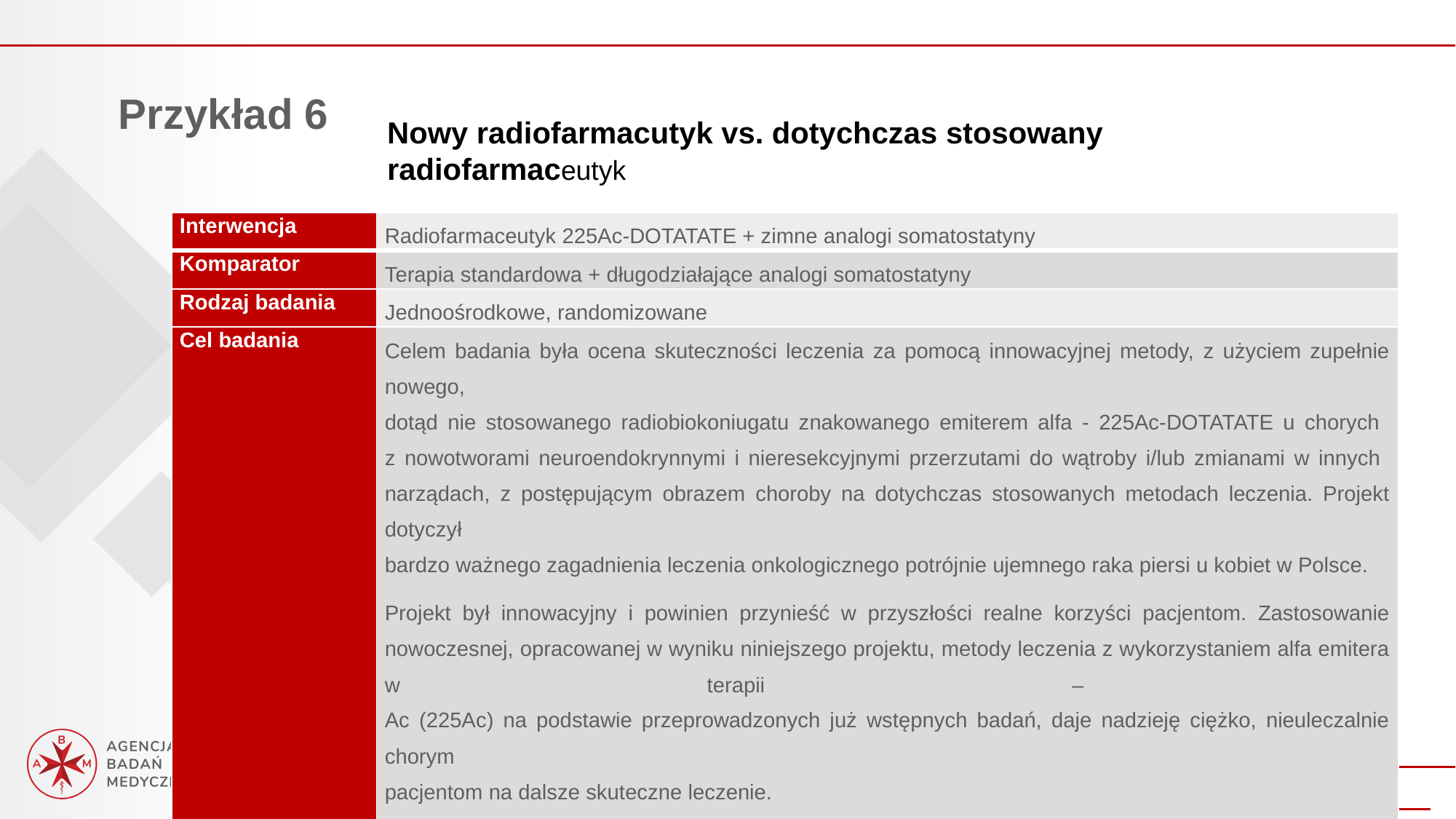

Przykład 6
Nowy radiofarmacutyk vs. dotychczas stosowany radiofarmaceutyk

| Interwencja | Radiofarmaceutyk 225Ac-DOTATATE + zimne analogi somatostatyny |
| --- | --- |
| Komparator | Terapia standardowa + długodziałające analogi somatostatyny |
| Rodzaj badania | Jednoośrodkowe, randomizowane |
| Cel badania | Celem badania była ocena skuteczności leczenia za pomocą innowacyjnej metody, z użyciem zupełnie nowego, dotąd nie stosowanego radiobiokoniugatu znakowanego emiterem alfa - 225Ac-DOTATATE u chorych z nowotworami neuroendokrynnymi i nieresekcyjnymi przerzutami do wątroby i/lub zmianami w innych narządach, z postępującym obrazem choroby na dotychczas stosowanych metodach leczenia. Projekt dotyczył bardzo ważnego zagadnienia leczenia onkologicznego potrójnie ujemnego raka piersi u kobiet w Polsce. Projekt był innowacyjny i powinien przynieść w przyszłości realne korzyści pacjentom. Zastosowanie nowoczesnej, opracowanej w wyniku niniejszego projektu, metody leczenia z wykorzystaniem alfa emitera w terapii – Ac (225Ac) na podstawie przeprowadzonych już wstępnych badań, daje nadzieję ciężko, nieuleczalnie chorym pacjentom na dalsze skuteczne leczenie. |